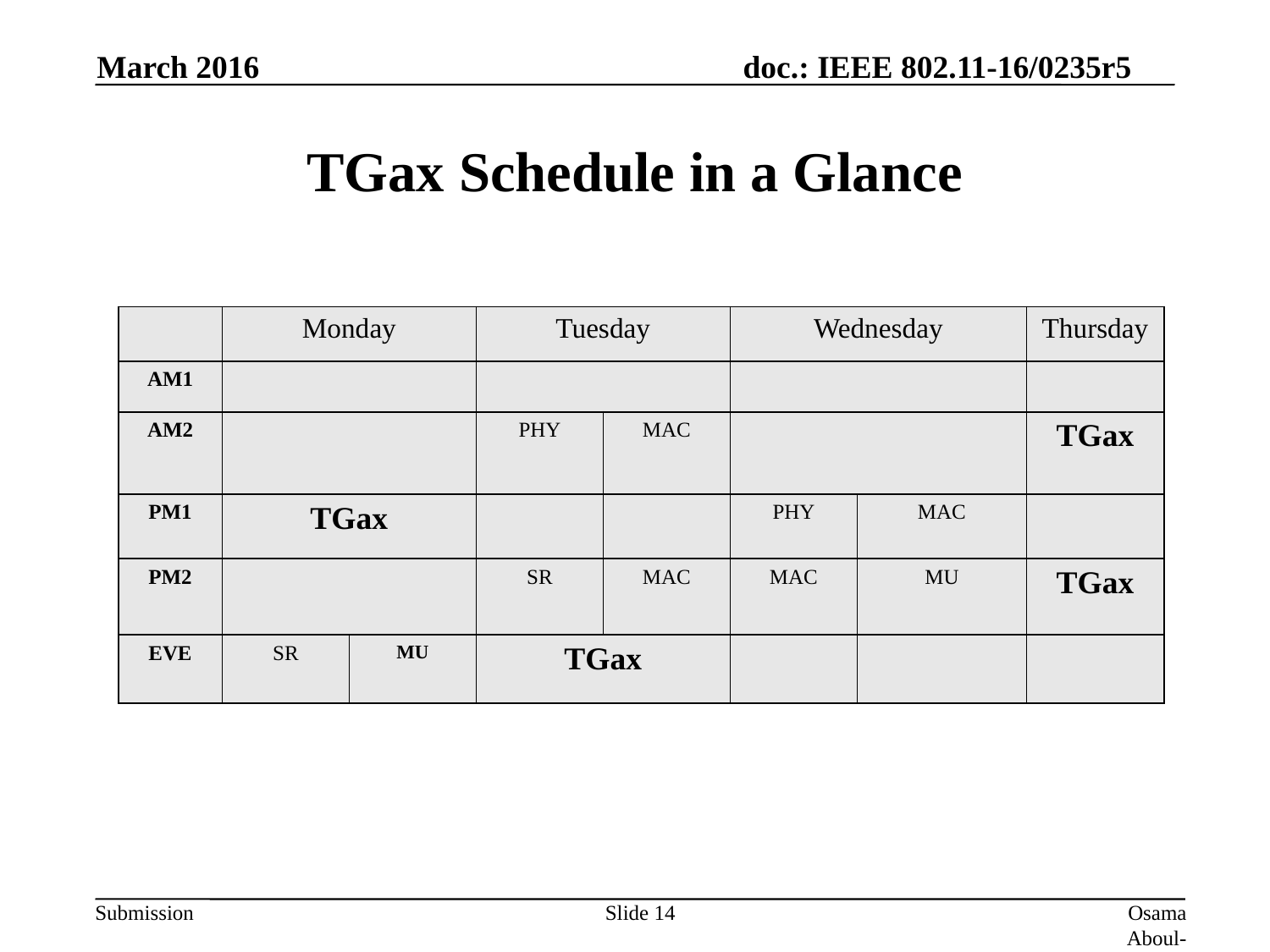

March 2016
# TGax Schedule in a Glance
|  | Monday |  | Tuesday |  | Wednesday |  | Thursday |
| --- | --- | --- | --- | --- | --- | --- | --- |
| AM1 |  |  |  |  |  |  |  |
| AM2 |  |  | PHY | MAC |  |  | TGax |
| PM1 | TGax |  |  |  | PHY | MAC |  |
| PM2 |  |  | SR | MAC | MAC | MU | TGax |
| EVE | SR | MU | TGax |  |  |  |  |

Slide 14
Osama Aboul-Magd (Huawei Technologies)